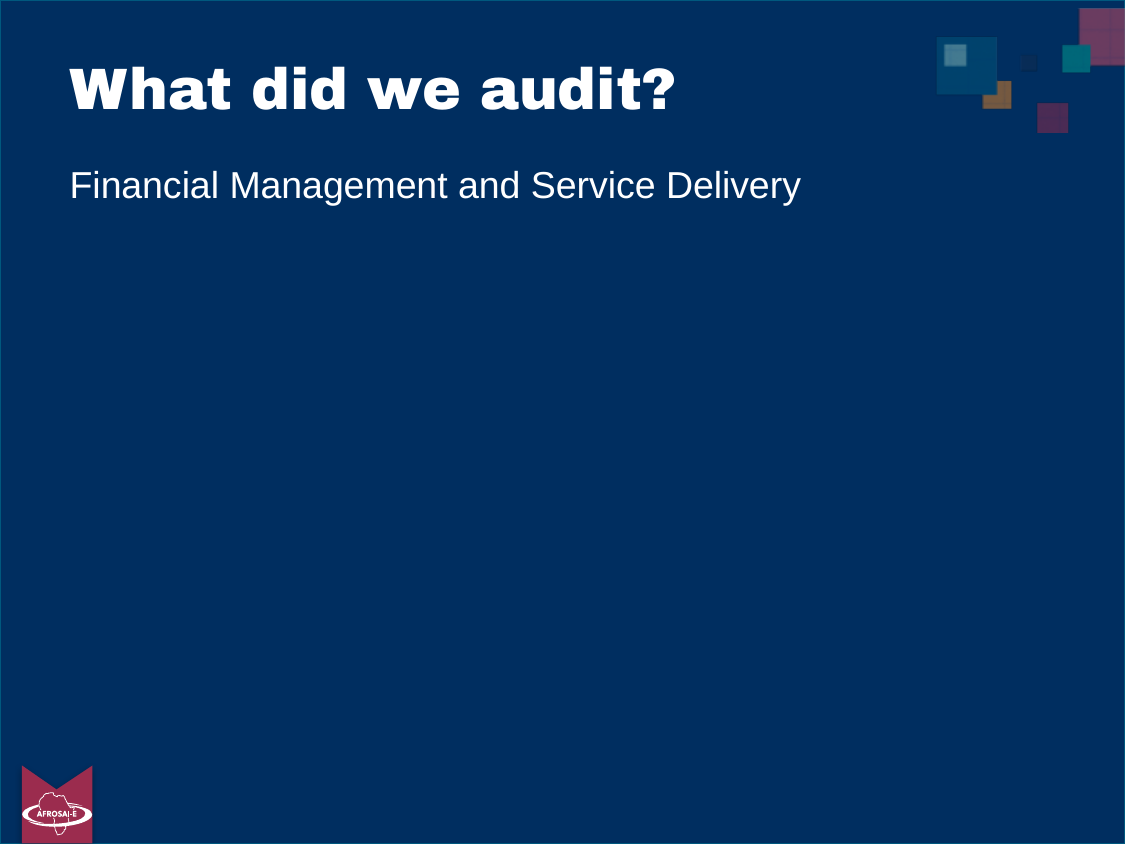

# What did we audit?
Financial Management and Service Delivery